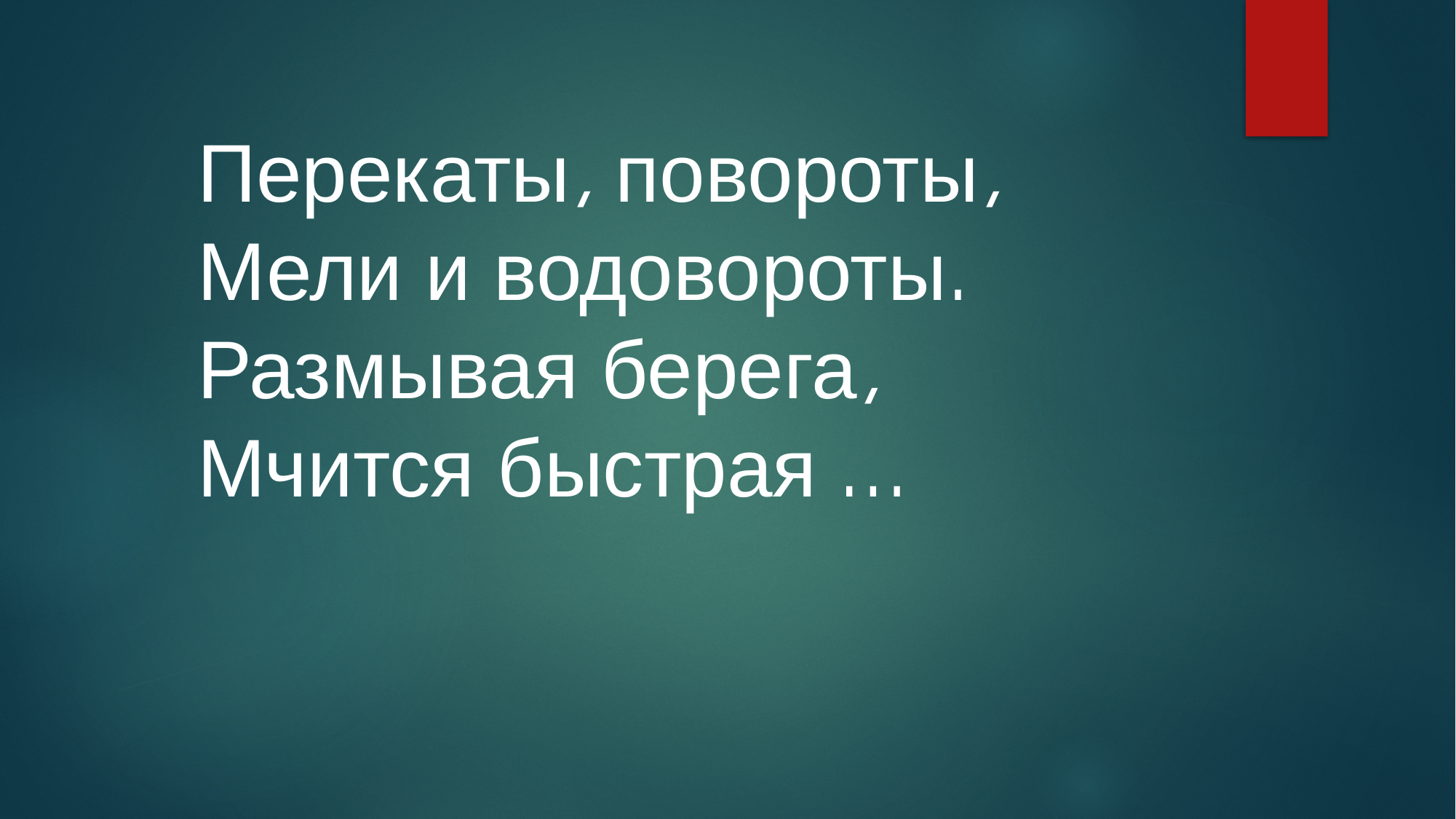

#

Перекаты, повороты,
Мели и водовороты.
Размывая берега,
Мчится быстрая …